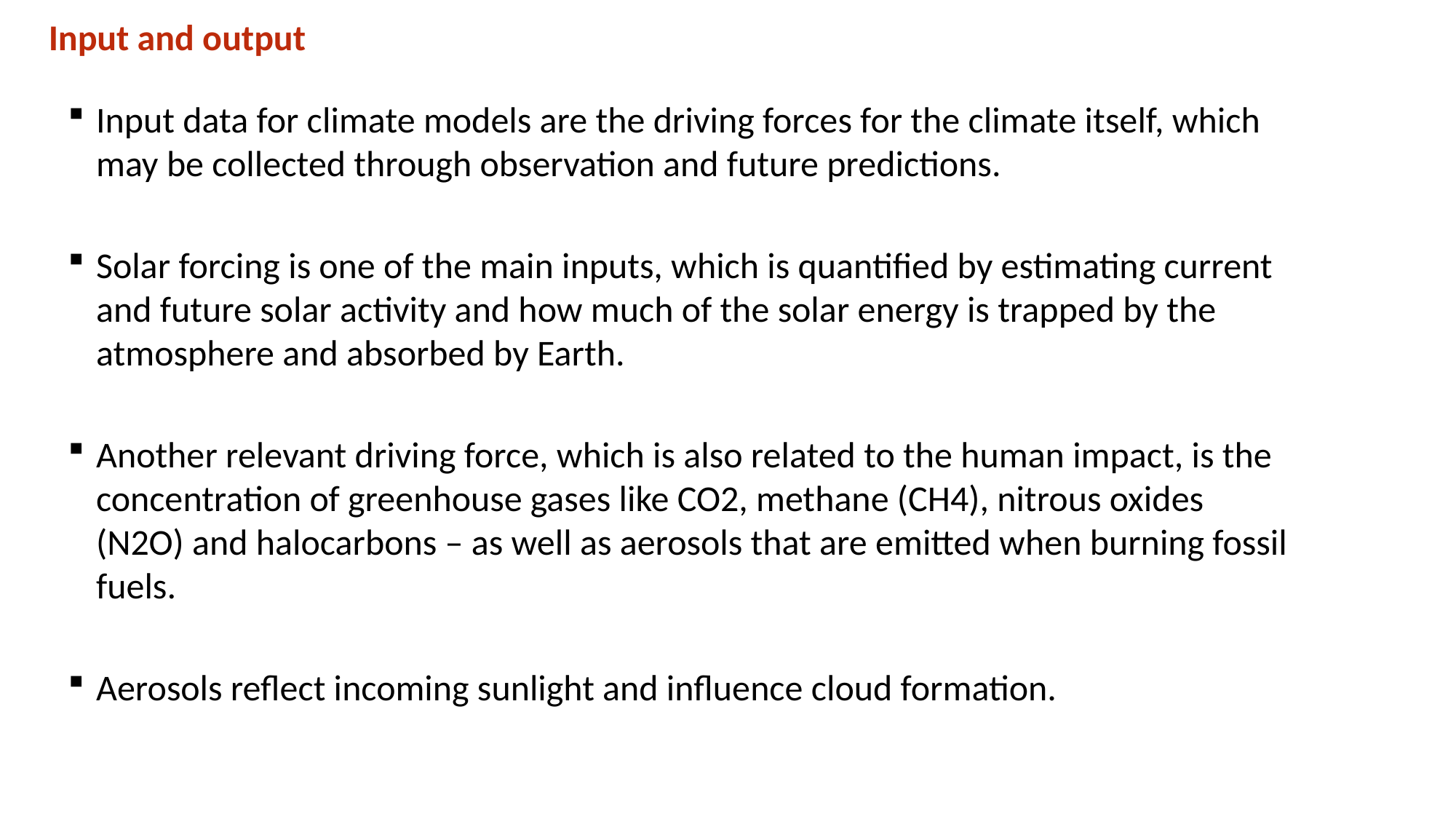

Input and output
Input data for climate models are the driving forces for the climate itself, which may be collected through observation and future predictions.

Solar forcing is one of the main inputs, which is quantified by estimating current and future solar activity and how much of the solar energy is trapped by the atmosphere and absorbed by Earth.

Another relevant driving force, which is also related to the human impact, is the concentration of greenhouse gases like CO2, methane (CH4), nitrous oxides (N2O) and halocarbons – as well as aerosols that are emitted when burning fossil fuels.

Aerosols reflect incoming sunlight and influence cloud formation.